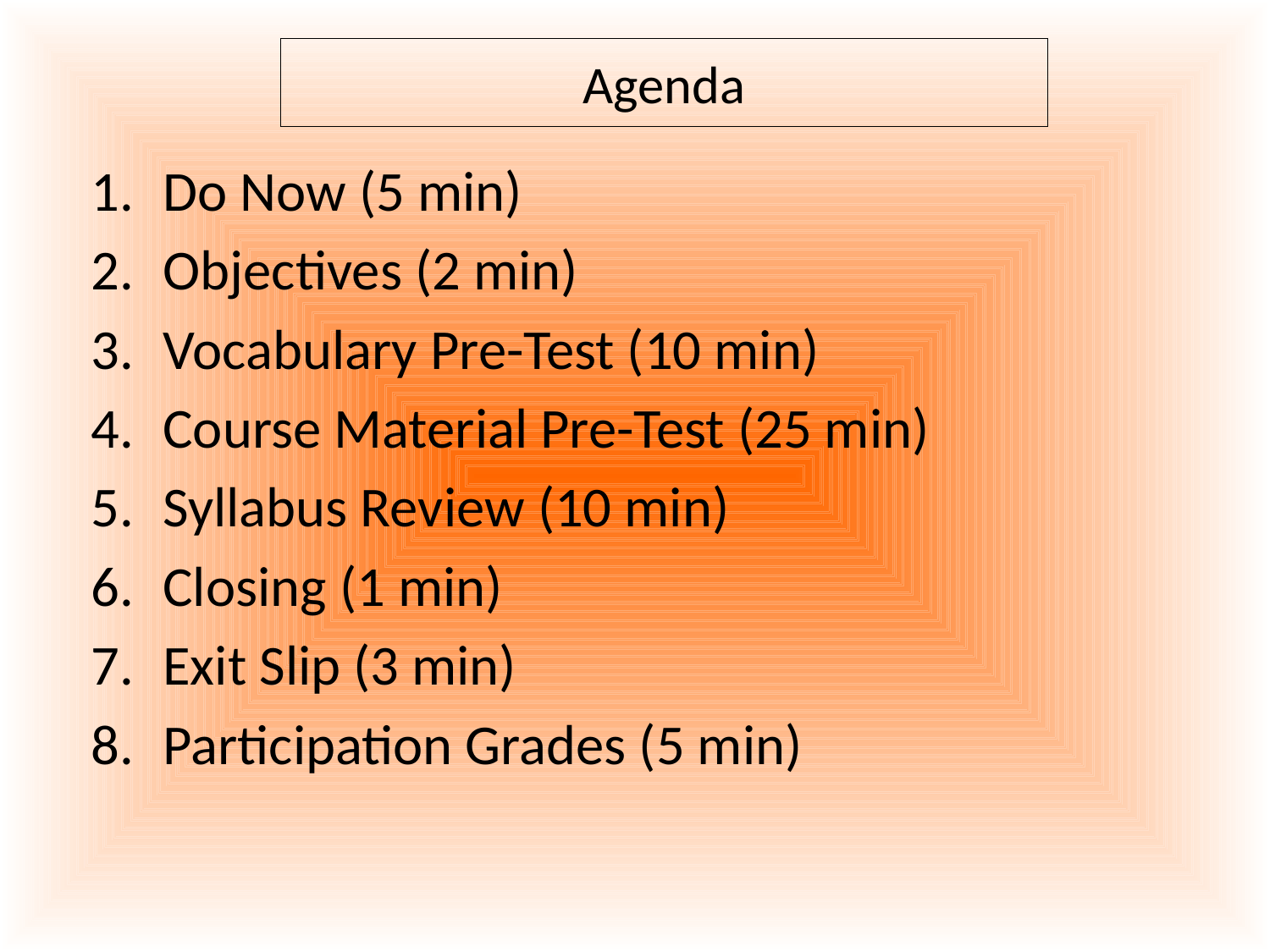

Agenda
Do Now (5 min)
Objectives (2 min)
Vocabulary Pre-Test (10 min)
Course Material Pre-Test (25 min)
Syllabus Review (10 min)
Closing (1 min)
Exit Slip (3 min)
Participation Grades (5 min)